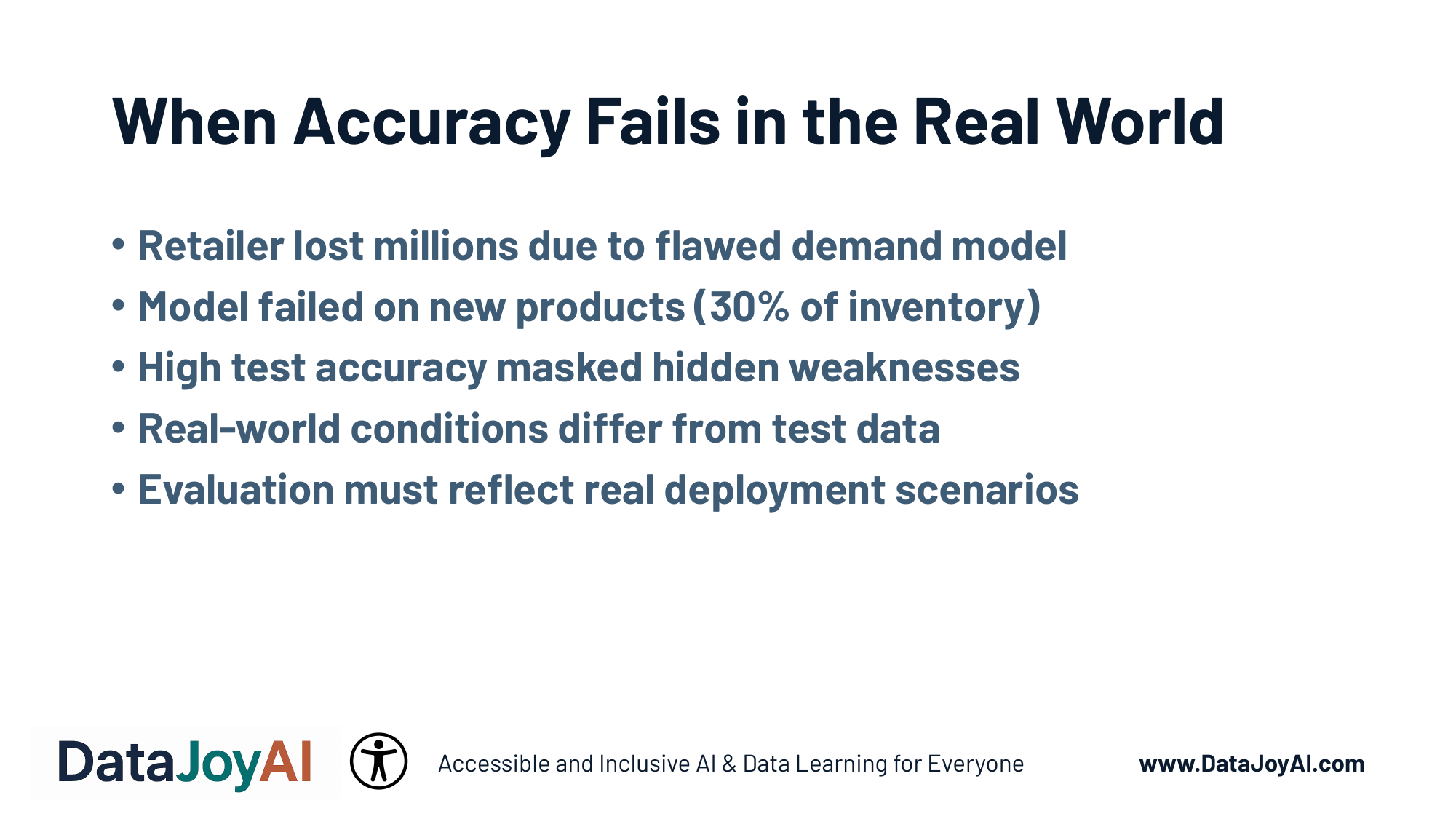

# When Accuracy Fails in the Real World
Retailer lost millions due to flawed demand model
Model failed on new products (30% of inventory)
High test accuracy masked hidden weaknesses
Real-world conditions differ from test data
Evaluation must reflect real deployment scenarios